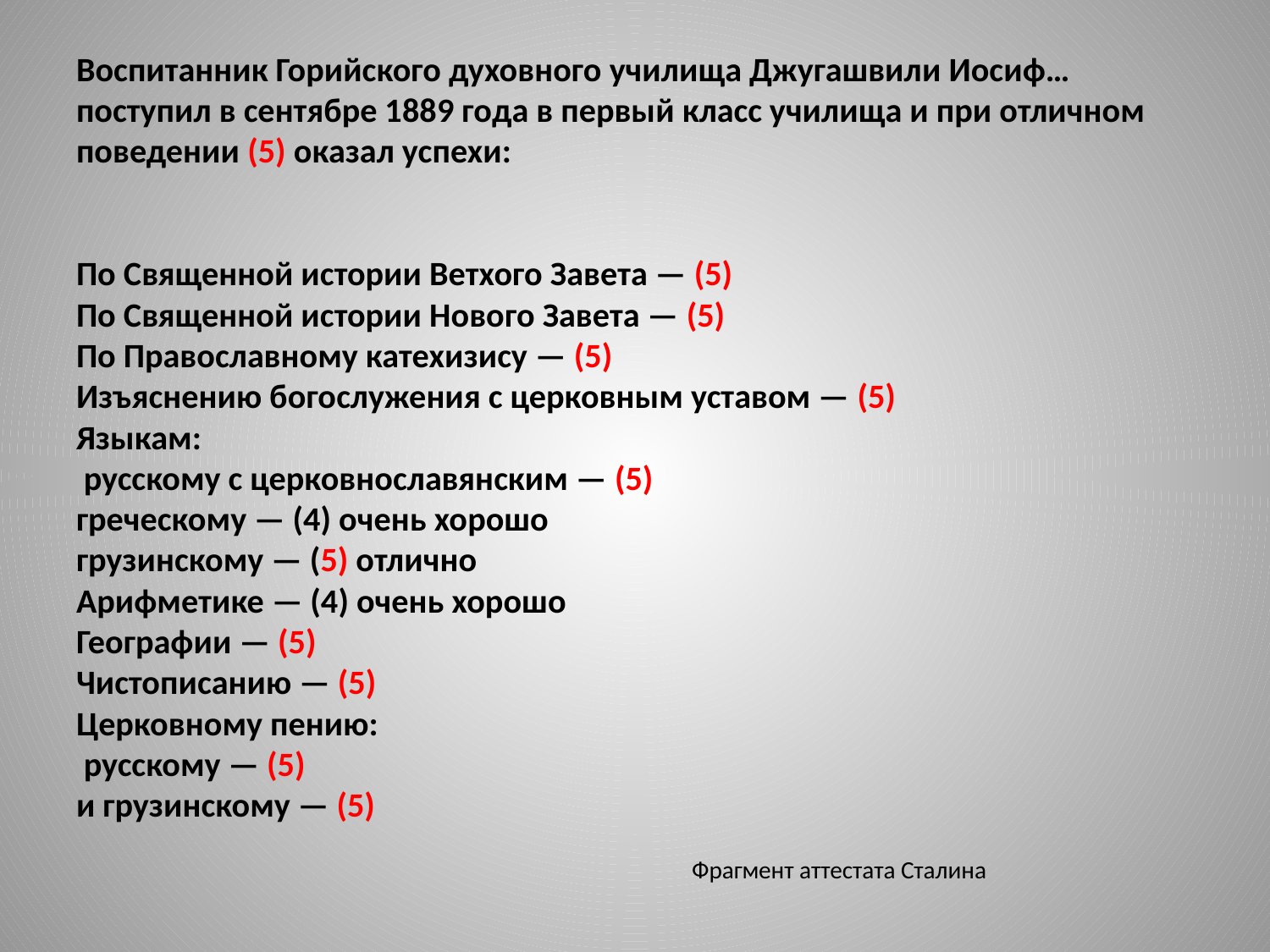

# Воспитанник Горийского духовного училища Джугашвили Иосиф… поступил в сентябре 1889 года в первый класс училища и при отличном поведении (5) оказал успехи: По Священной истории Ветхого Завета — (5) По Священной истории Нового Завета — (5) По Православному катехизису — (5) Изъяснению богослужения с церковным уставом — (5) Языкам:  русскому с церковнославянским — (5) греческому — (4) очень хорошо грузинскому — (5) отлично Арифметике — (4) очень хорошо Географии — (5) Чистописанию — (5) Церковному пению:  русскому — (5) и грузинскому — (5) Фрагмент аттестата Сталина